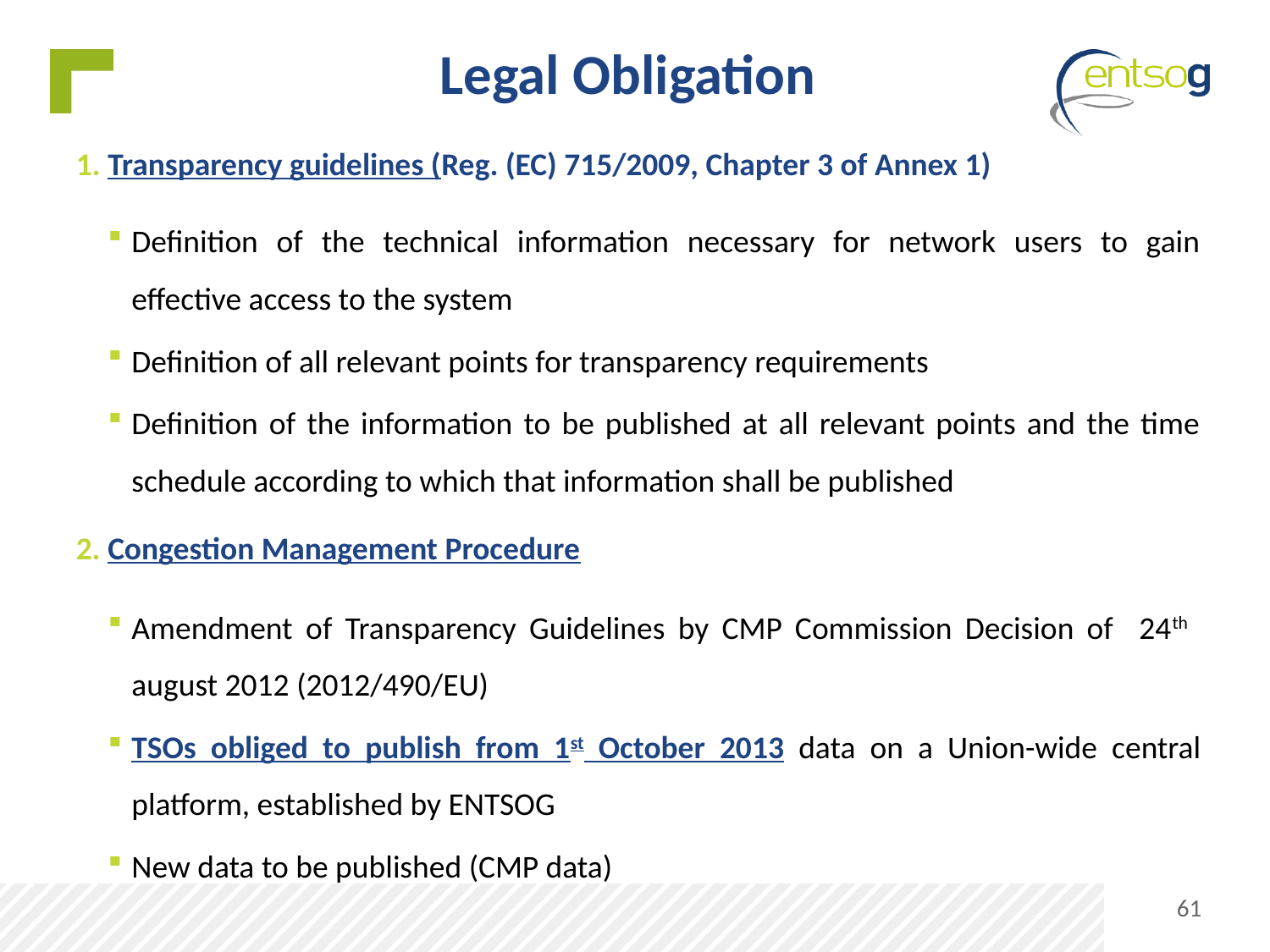

# Legal Obligation
1. Transparency guidelines (Reg. (EC) 715/2009, Chapter 3 of Annex 1)

Definition of the technical information necessary for network users to gain effective access to the system
Definition of all relevant points for transparency requirements
Definition of the information to be published at all relevant points and the time schedule according to which that information shall be published
2. Congestion Management Procedure

Amendment of Transparency Guidelines by CMP Commission Decision of  24th  august 2012 (2012/490/EU)
TSOs obliged to publish from 1st October 2013 data on a Union-wide central platform, established by ENTSOG
New data to be published (CMP data)

61